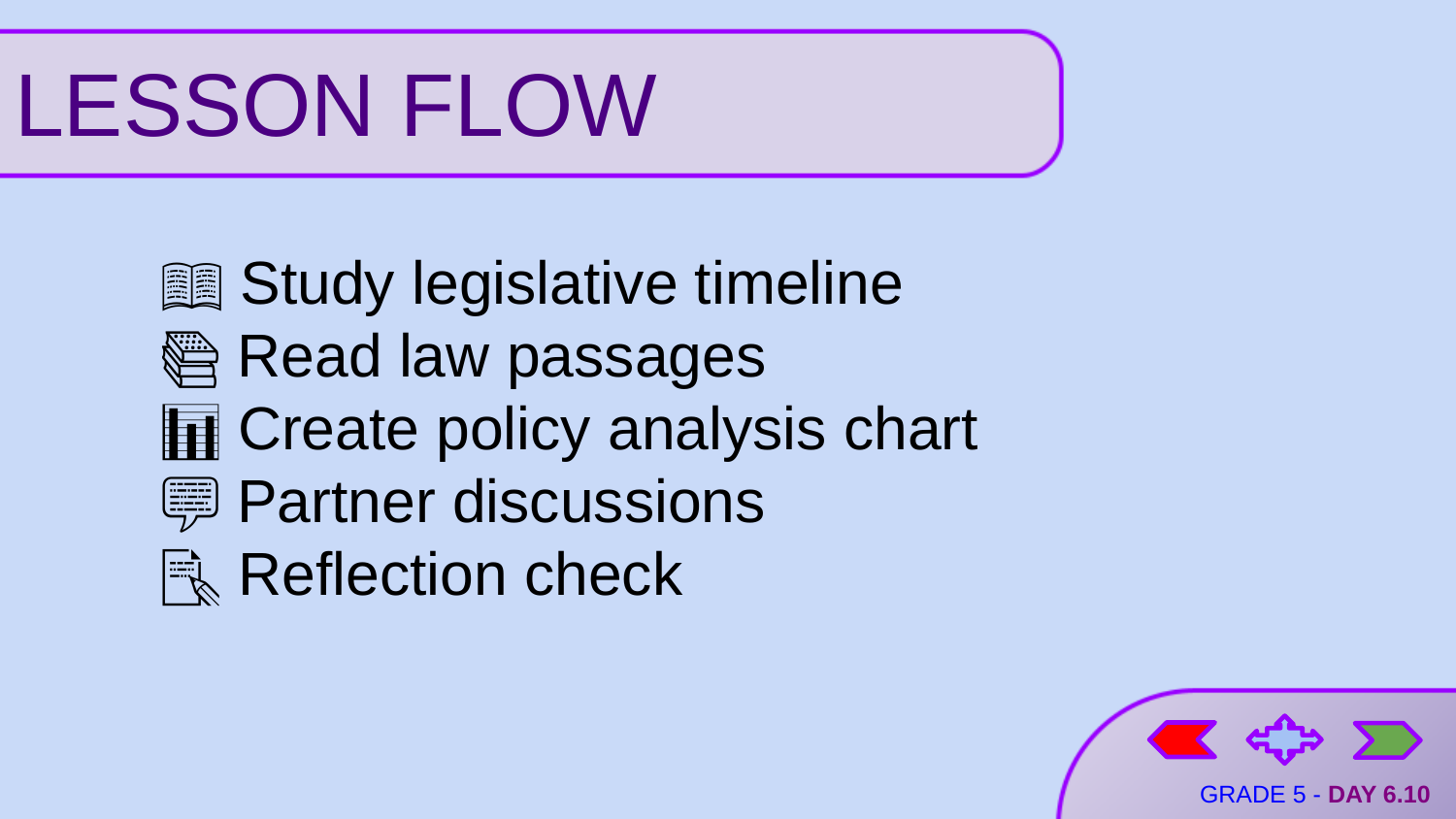

# LESSON FLOW

📖 Study legislative timeline
📚 Read law passages
📊 Create policy analysis chart
💬 Partner discussions
📝 Reflection check

GRADE 5 - DAY 6.10